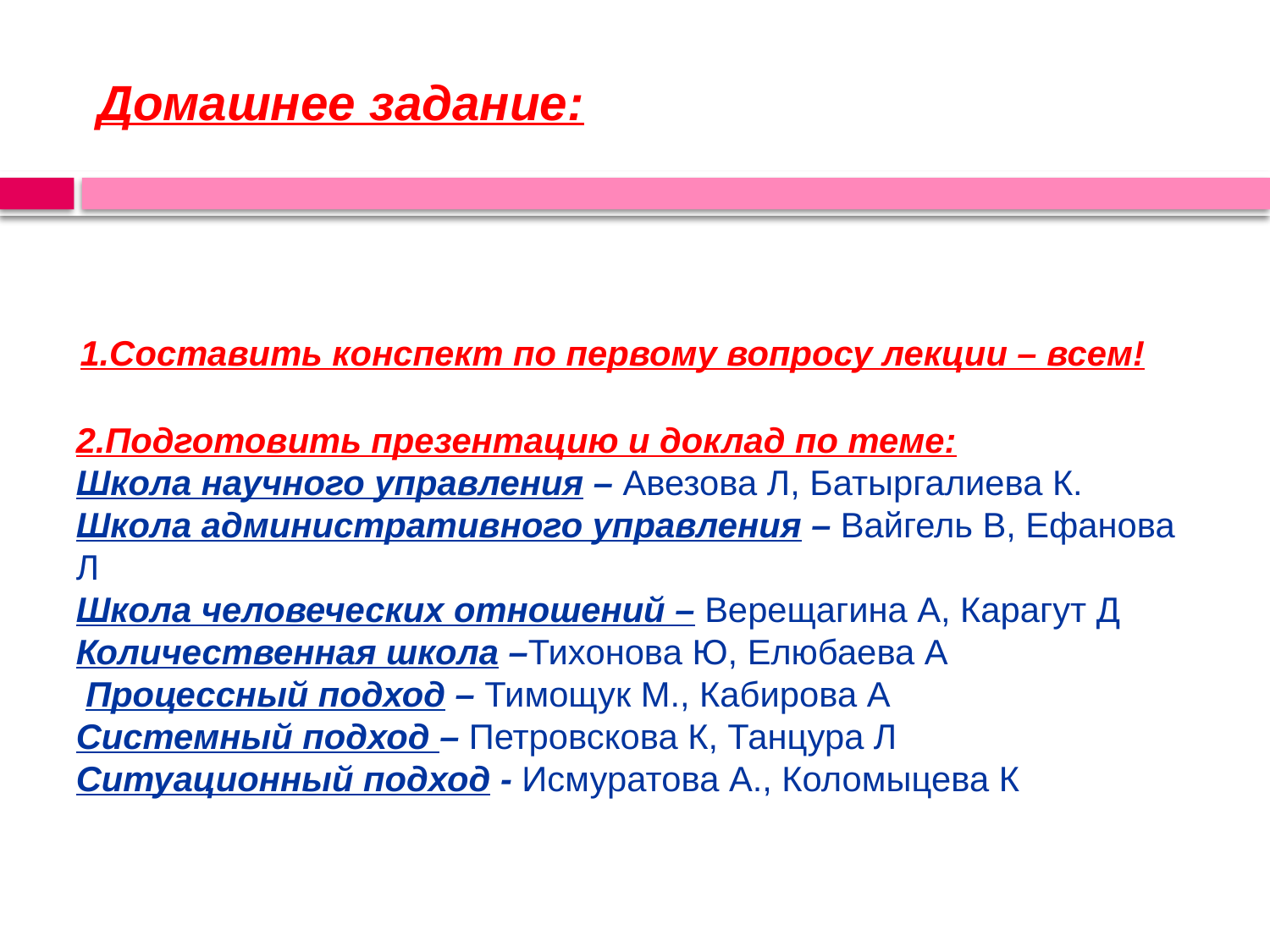

Домашнее задание:
1.Составить конспект по первому вопросу лекции – всем!
# 2.Подготовить презентацию и доклад по теме: Школа научного управления – Авезова Л, Батыргалиева К. Школа административного управления – Вайгель В, Ефанова Л Школа человеческих отношений – Верещагина А, Карагут Д Количественная школа –Тихонова Ю, Елюбаева А  Процессный подход – Тимощук М., Кабирова А Системный подход – Петровскова К, Танцура Л Ситуационный подход - Исмуратова А., Коломыцева К